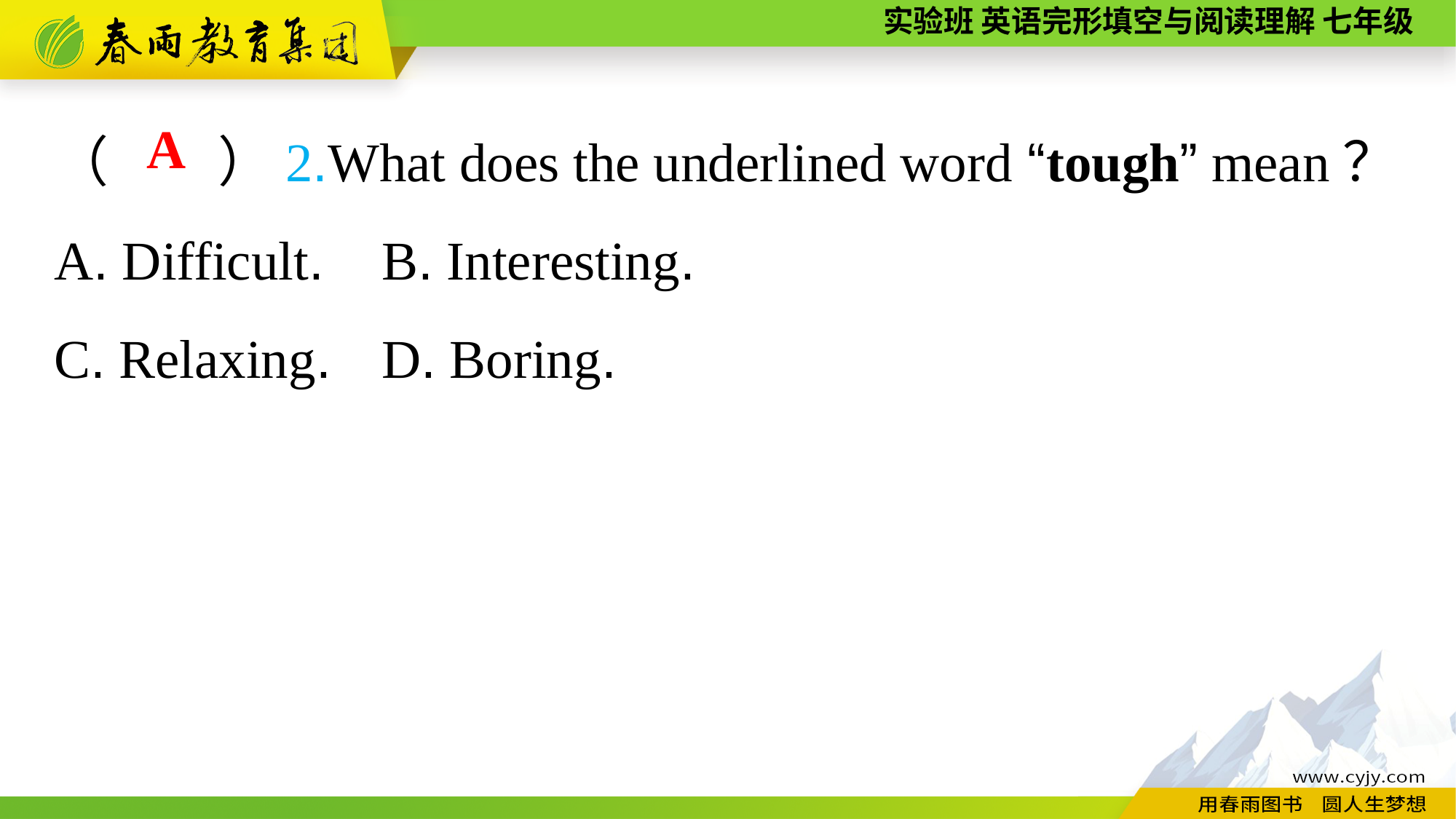

（　　）2.What does the underlined word “tough” mean？
A. Difficult.	B. Interesting.
C. Relaxing.	D. Boring.
A